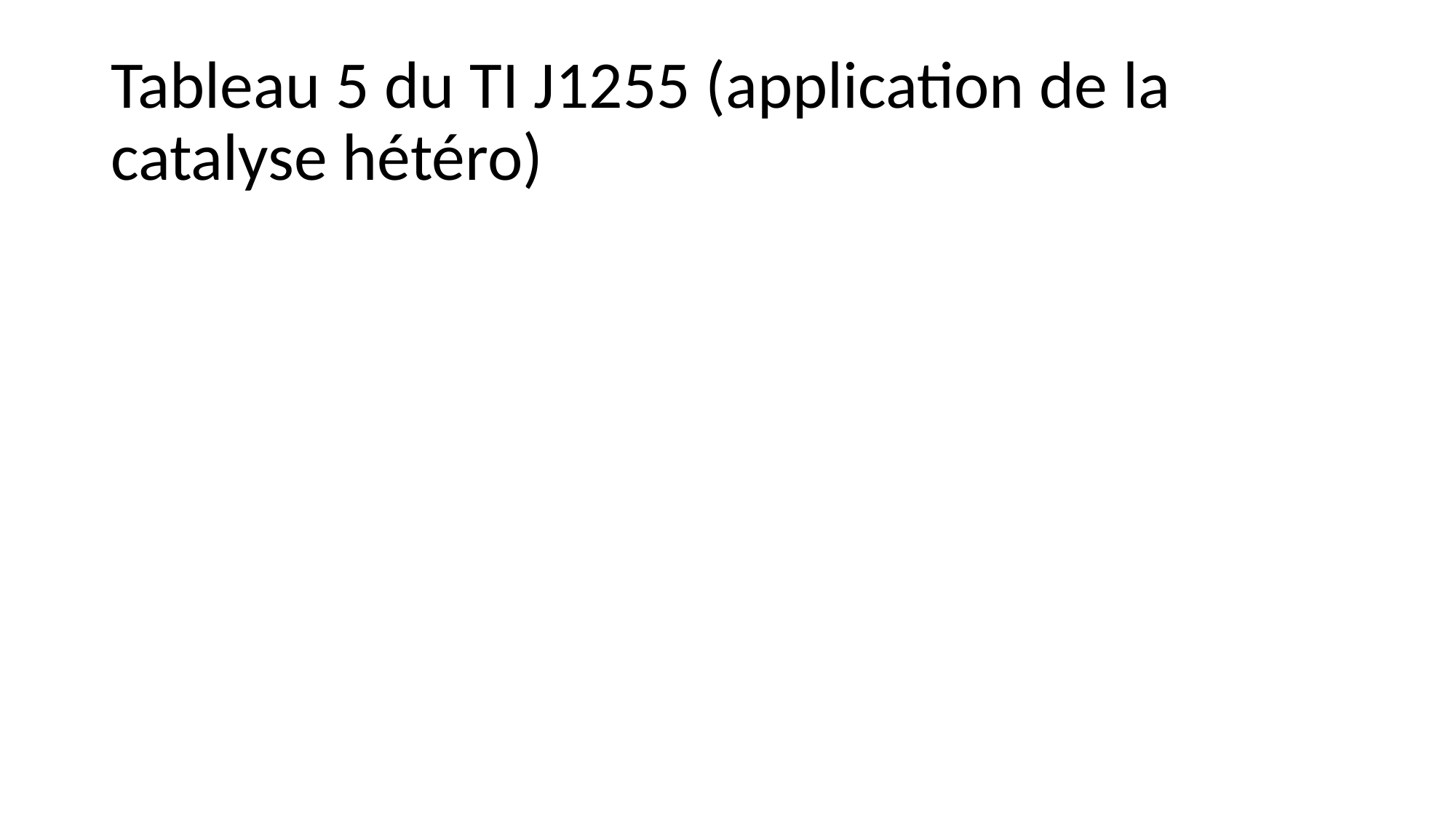

# Tableau 5 du TI J1255 (application de la catalyse hétéro)